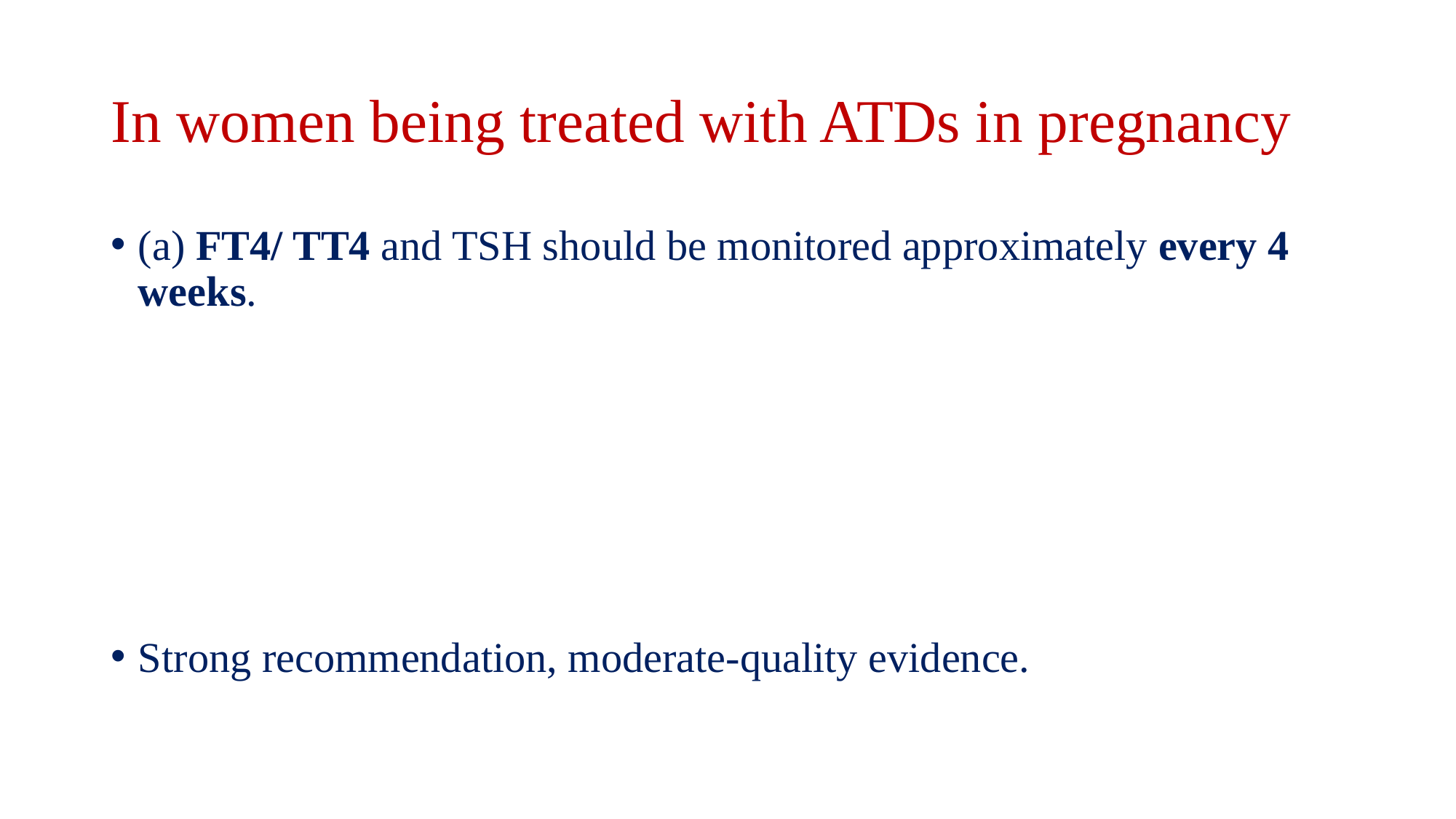

# In women being treated with ATDs in pregnancy
(a) FT4/ TT4 and TSH should be monitored approximately every 4 weeks.

Strong recommendation, moderate-quality evidence.